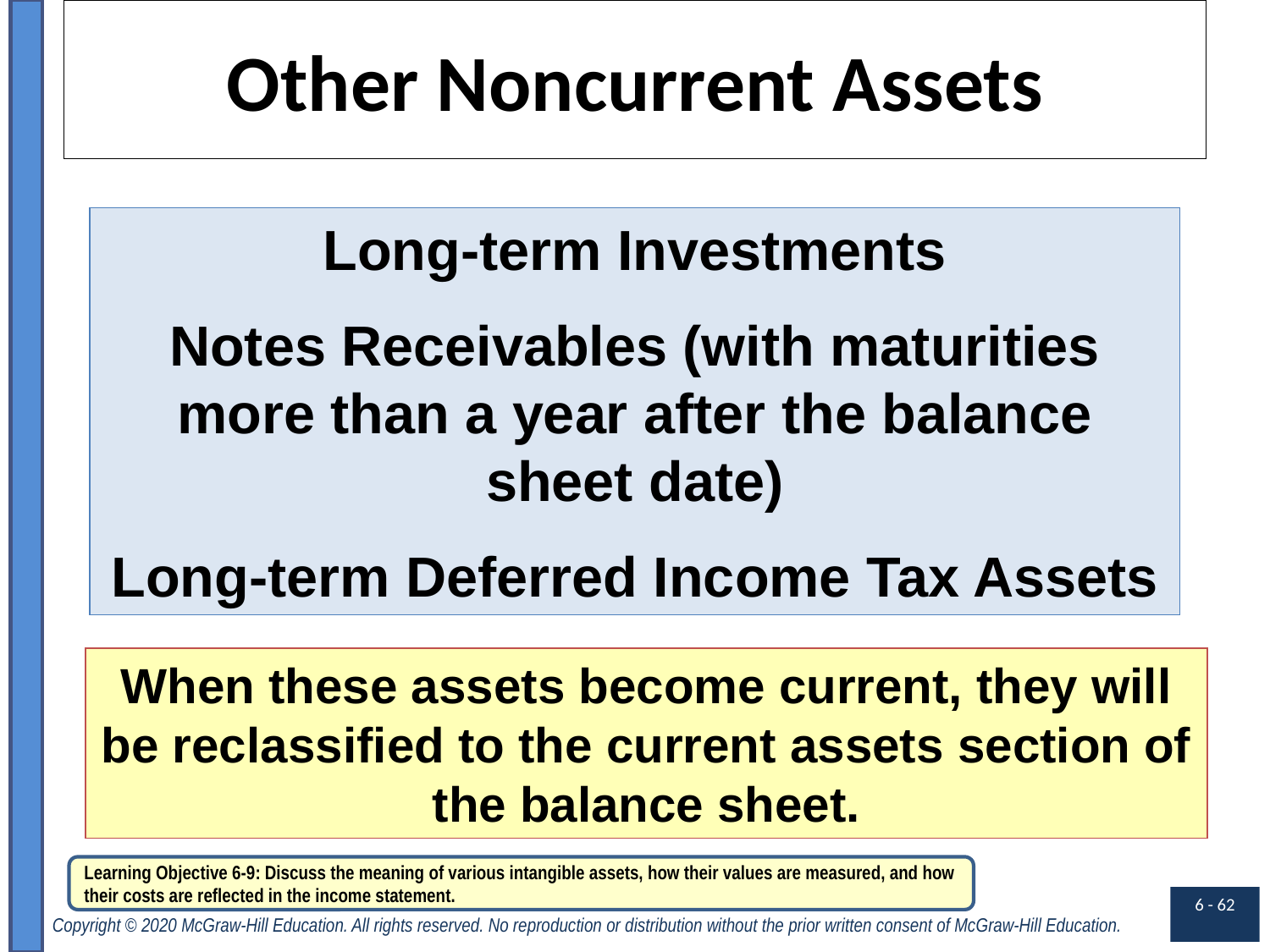

# Other Noncurrent Assets
Long-term Investments
Notes Receivables (with maturities more than a year after the balance sheet date)
Long-term Deferred Income Tax Assets
When these assets become current, they will be reclassified to the current assets section of the balance sheet.
Learning Objective 6-9: Discuss the meaning of various intangible assets, how their values are measured, and how their costs are reflected in the income statement.